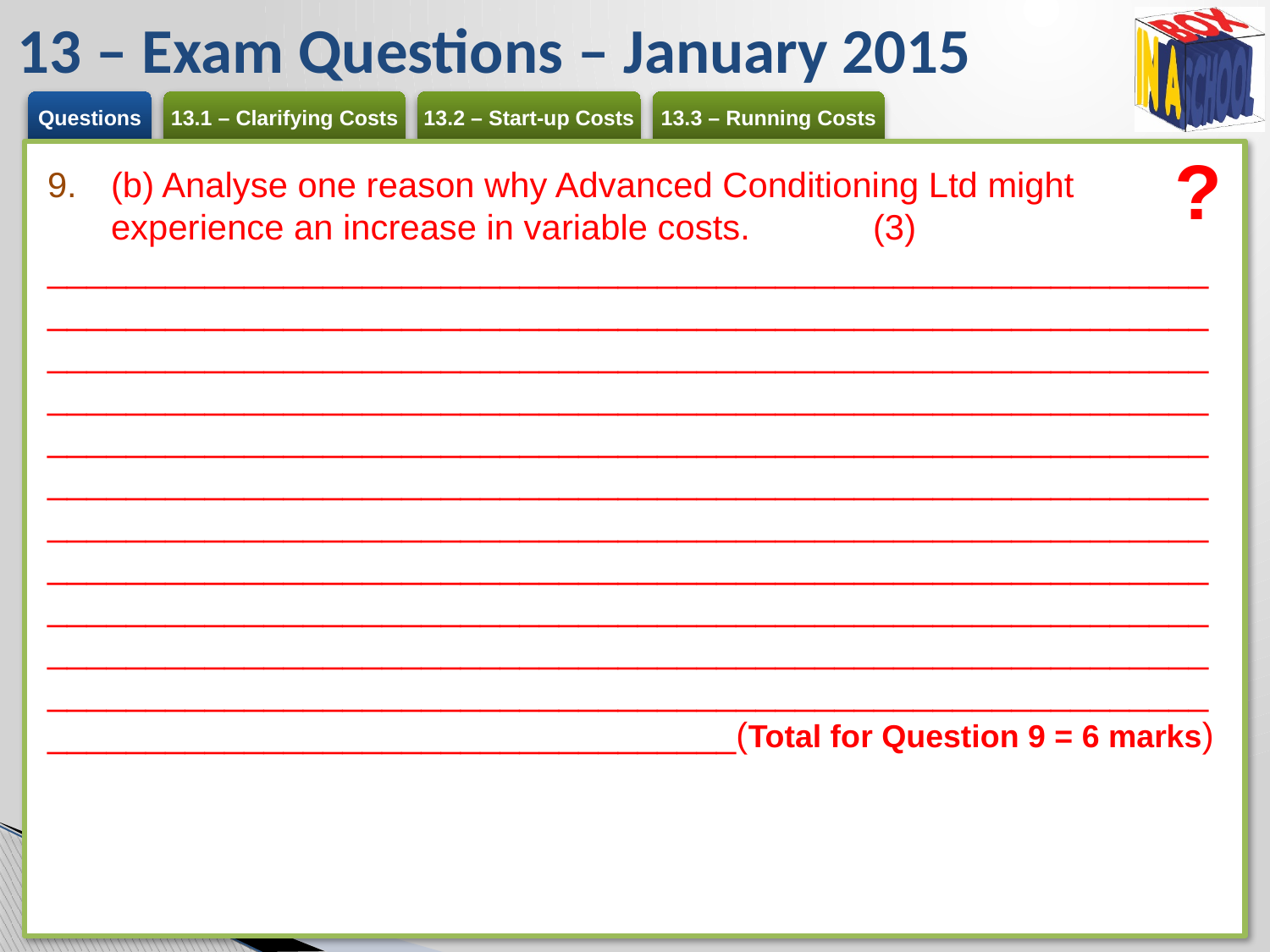

# 13 – Exam Questions – January 2015
?
(b) Analyse one reason why Advanced Conditioning Ltd might experience an increase in variable costs. 	(3)
____________________________________________________________________________________________________________________________________________________________________________________________________________________________________________________________________________________________________________________________________________________________________________________________________________________________________________________________________________________________________________________________________________________________________________________________________________________________________________________________________________________________________________(Total for Question 9 = 6 marks)